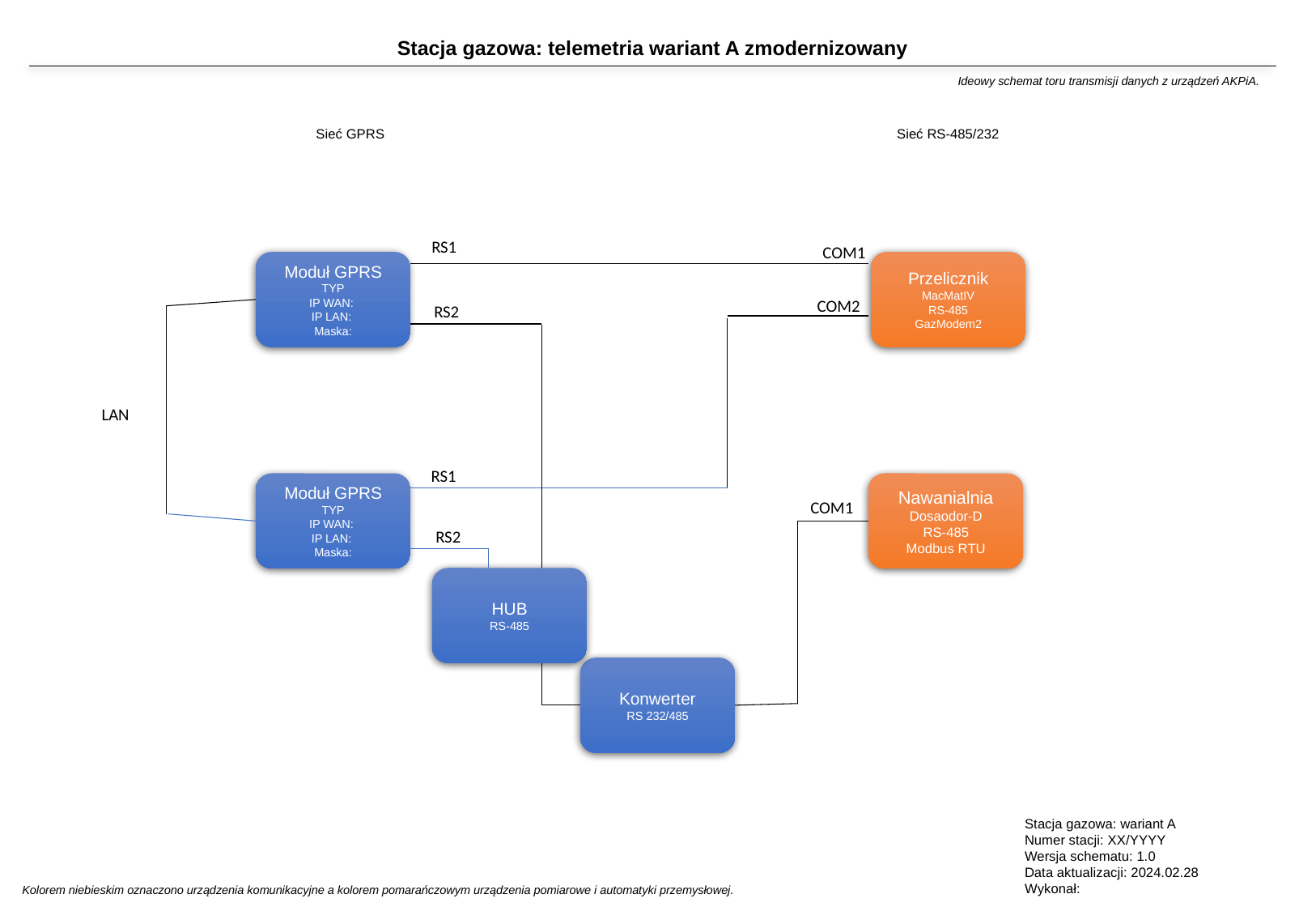

Stacja gazowa: telemetria wariant A zmodernizowany
Ideowy schemat toru transmisji danych z urządzeń AKPiA.
Sieć GPRS
Sieć RS-485/232
RS1
COM1
Moduł GPRS
TYP
IP WAN:
IP LAN:
Maska:
Przelicznik
MacMatIV
RS-485
GazModem2
COM2
RS2
LAN
RS1
Moduł GPRS
TYP
IP WAN:
IP LAN:
Maska:
Nawanialnia
Dosaodor-D
RS-485
Modbus RTU
COM1
RS2
HUB
RS-485
Konwerter
RS 232/485
Stacja gazowa: wariant A
Numer stacji: XX/YYYY
Wersja schematu: 1.0
Data aktualizacji: 2024.02.28
Wykonał:
Kolorem niebieskim oznaczono urządzenia komunikacyjne a kolorem pomarańczowym urządzenia pomiarowe i automatyki przemysłowej.